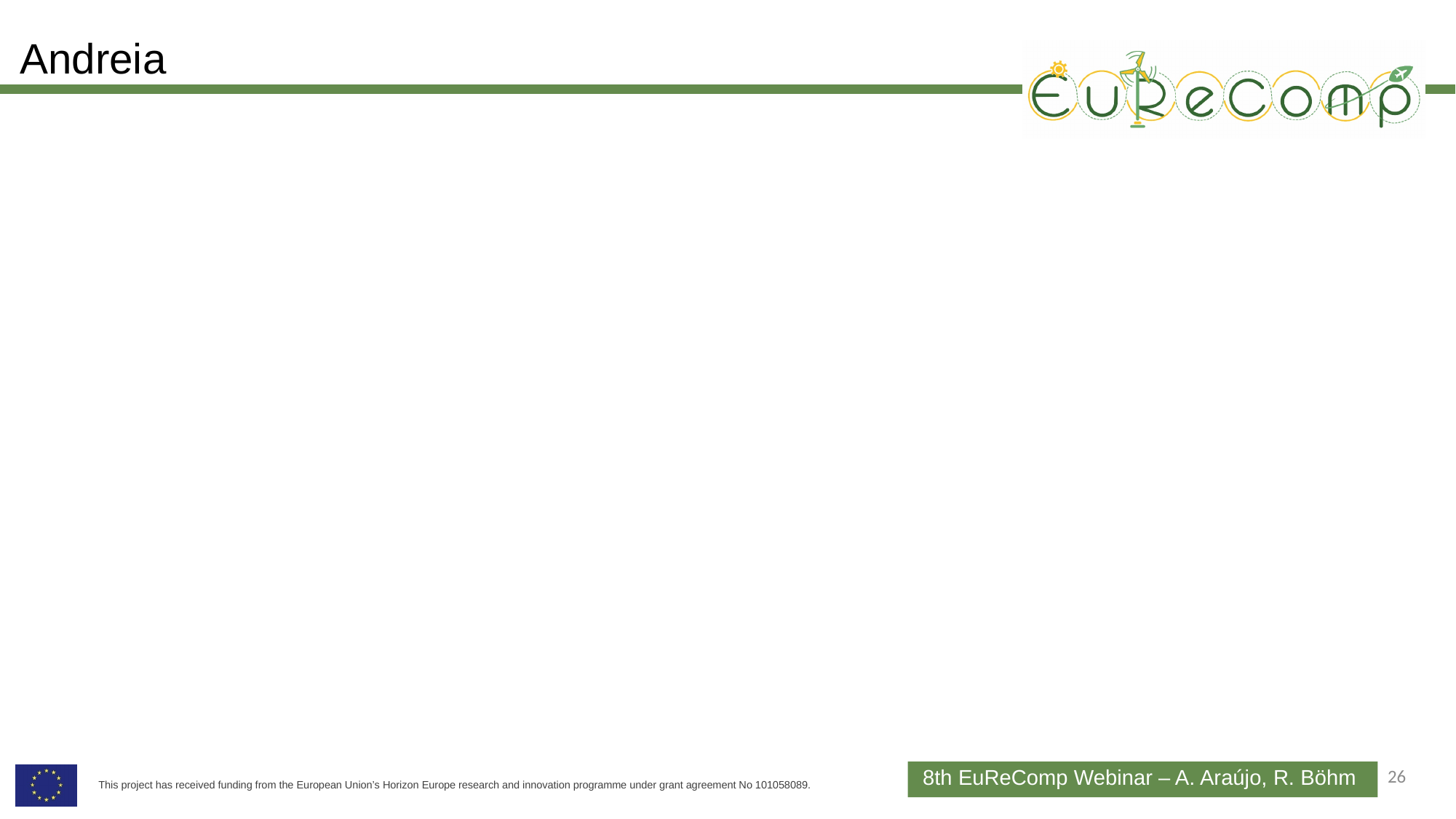

# Andreia
26
8th EuReComp Webinar – A. Araújo, R. Böhm